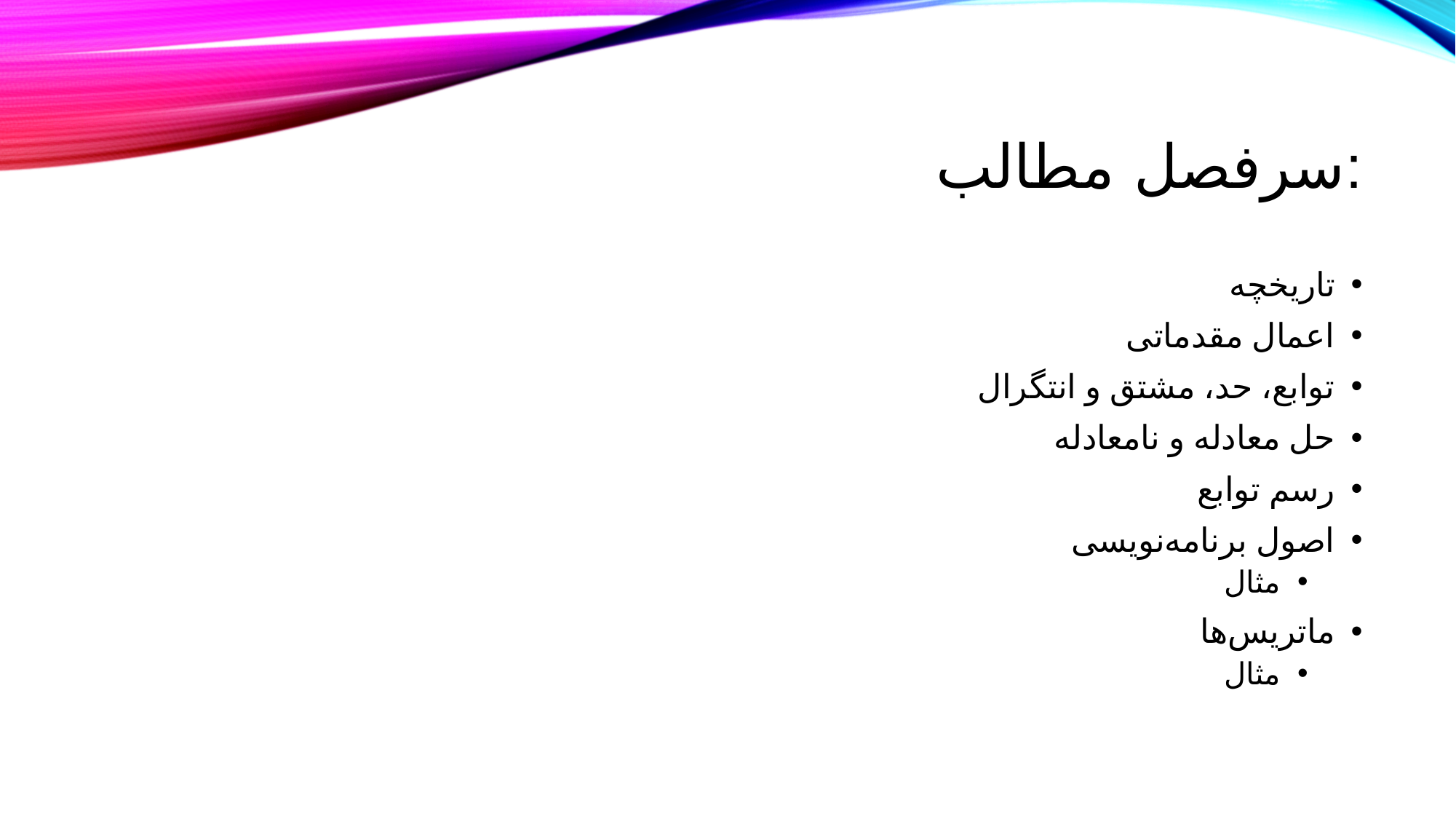

# سرفصل مطالب:
تاریخچه
اعمال مقدماتی
توابع، حد، مشتق و انتگرال
حل معادله و نامعادله
رسم توابع
اصول برنامه‌نویسی
مثال
ماتریس‌ها
مثال
رویه‌نویسی
یک ابزار جالب
گراف
سودوکو
فشرده‌سازی تصویر با SVD
نمونه برنامه